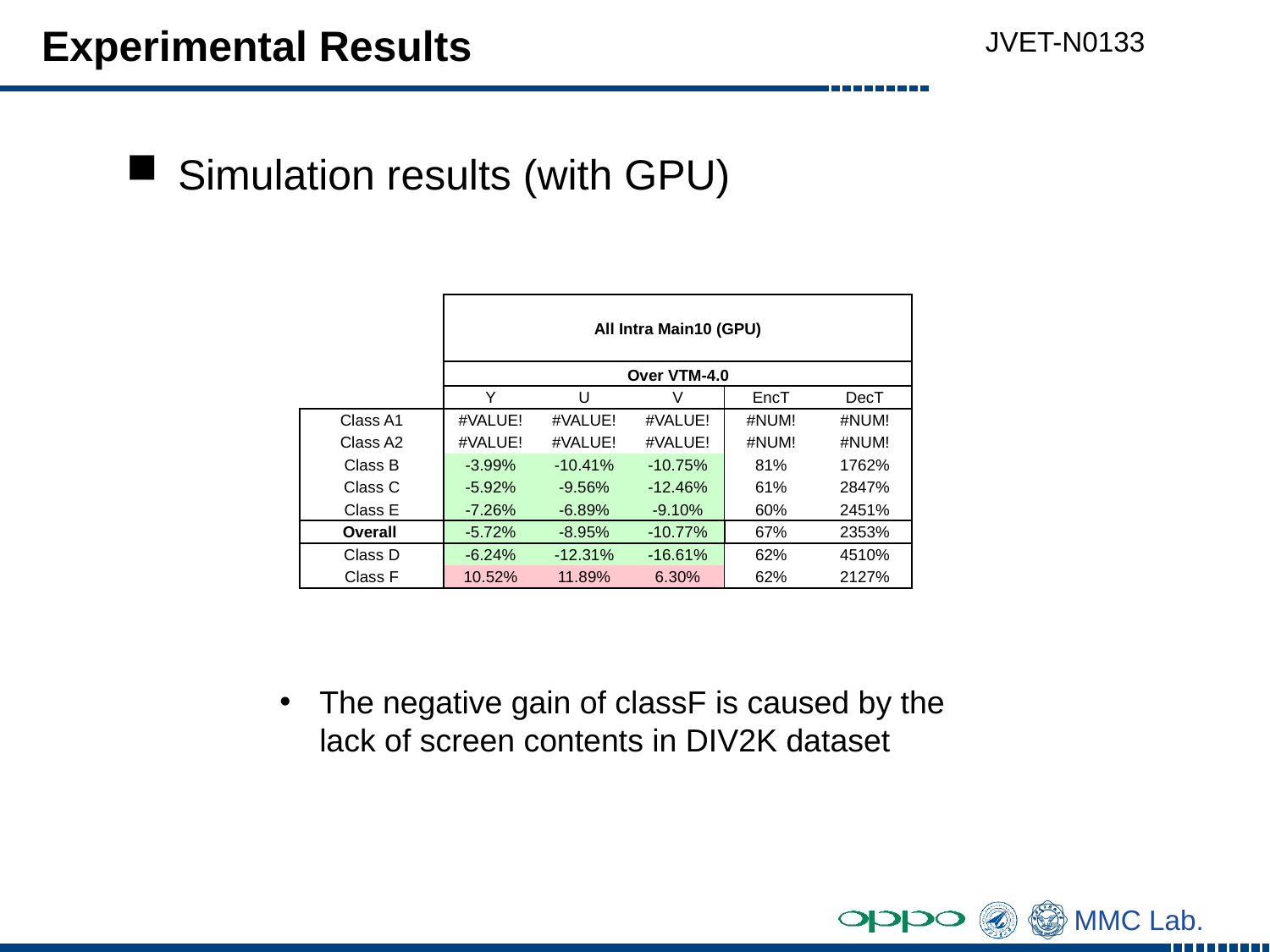

JVET-N0133
# Experimental Results
 Simulation results (with GPU)
|  | All Intra Main10 (GPU) |  |  |  |  |
| --- | --- | --- | --- | --- | --- |
|  | Over VTM-4.0 |  |  |  |  |
|  | Y | U | V | EncT | DecT |
| Class A1 | #VALUE! | #VALUE! | #VALUE! | #NUM! | #NUM! |
| Class A2 | #VALUE! | #VALUE! | #VALUE! | #NUM! | #NUM! |
| Class B | -3.99% | -10.41% | -10.75% | 81% | 1762% |
| Class C | -5.92% | -9.56% | -12.46% | 61% | 2847% |
| Class E | -7.26% | -6.89% | -9.10% | 60% | 2451% |
| Overall | -5.72% | -8.95% | -10.77% | 67% | 2353% |
| Class D | -6.24% | -12.31% | -16.61% | 62% | 4510% |
| Class F | 10.52% | 11.89% | 6.30% | 62% | 2127% |
The negative gain of classF is caused by the lack of screen contents in DIV2K dataset